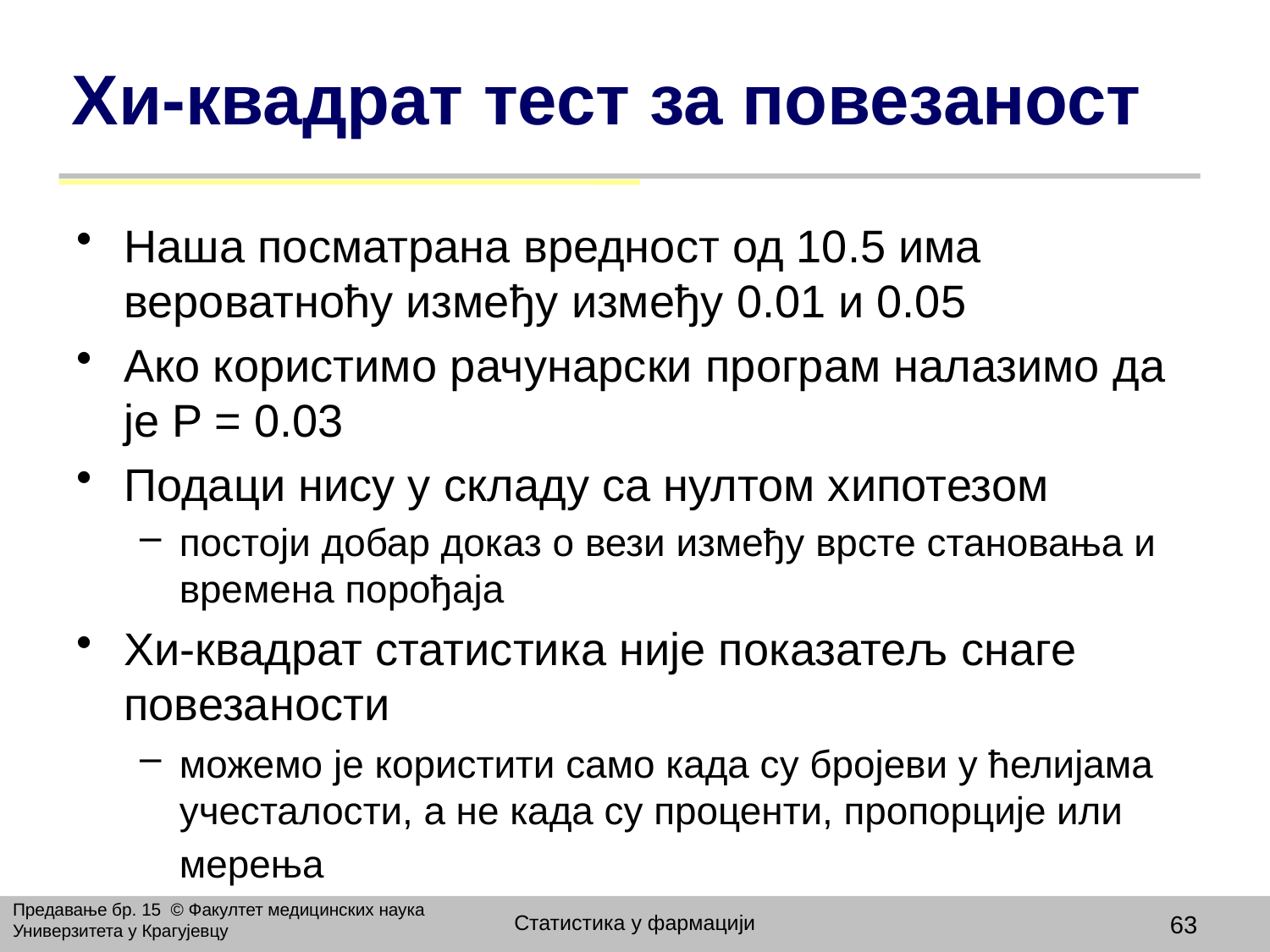

# Хи-квадрат тест за повезаност
Наша посматрана вредност од 10.5 има вероватноћу између између 0.01 и 0.05
Ако користимо рачунарски програм налазимо да је P = 0.03
Подаци нису у складу са нултом хипотезом
постоји добар доказ о вези између врсте становања и времена порођаја
Хи-квадрат статистика није показатељ снаге повезаности
можемо је користити само када су бројеви у ћелијама учесталости, а не када су проценти, пропорције или мерења
Предавање бр. 15  © Факултет медицинских наука Универзитета у Крагујевцу
Статистика у фармацији
63